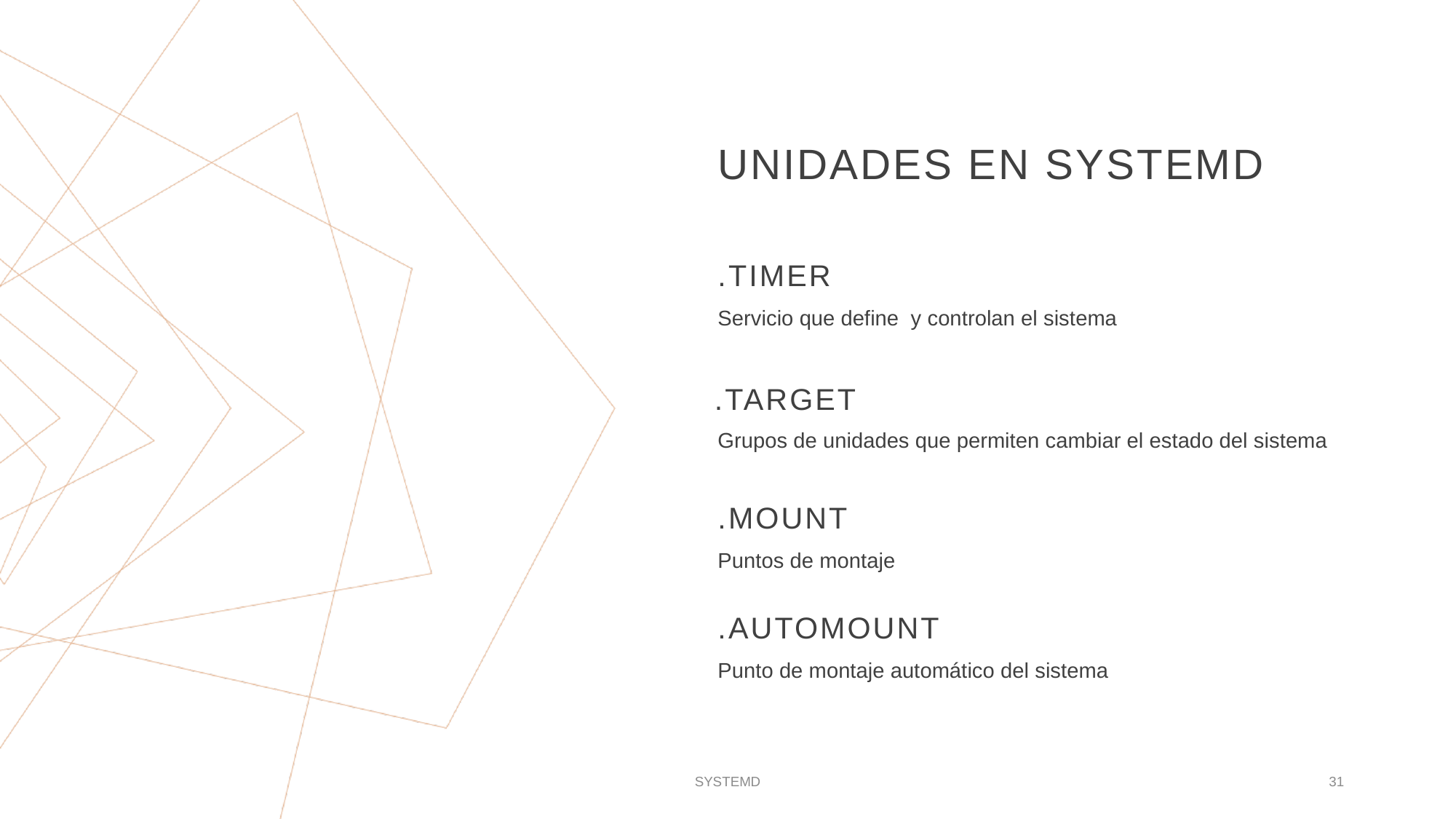

# Unidades en systemd
.TIMER
Servicio que define  y controlan el sistema
.TARGET
Grupos de unidades que permiten cambiar el estado del sistema
.MOUNT
Puntos de montaje

.AUTOMOUNT
Punto de montaje automático del sistema
SYSTEMD
31